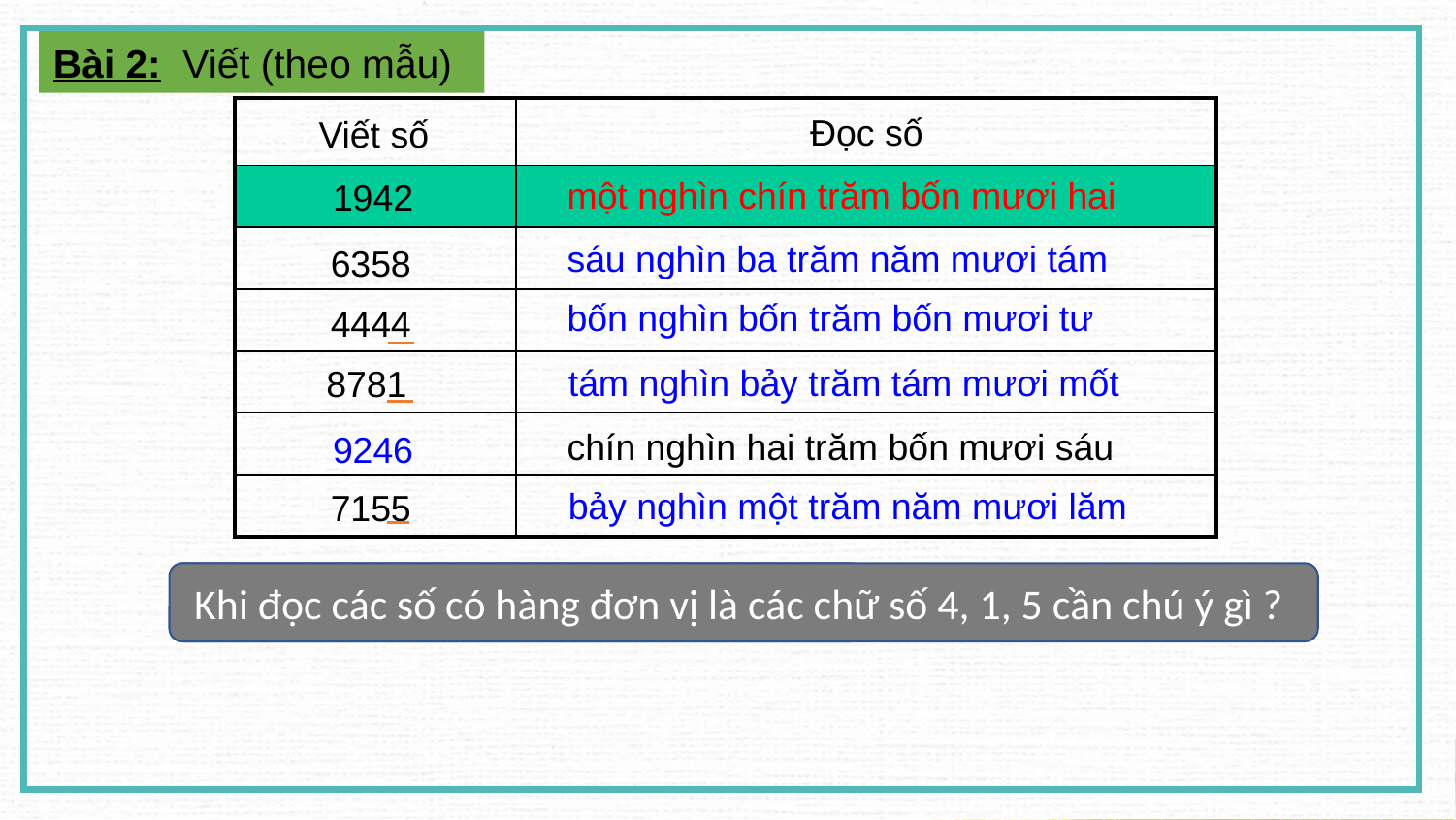

Bài 2:  Viết (theo mẫu)
|  |  |
| --- | --- |
|  |  |
|  |  |
|  |  |
|  |  |
|  |  |
|  |  |
Đọc số
Viết số
một nghìn chín trăm bốn mươi hai
1942
sáu nghìn ba trăm năm mươi tám
6358
bốn nghìn bốn trăm bốn mươi tư
4444
tám nghìn bảy trăm tám mươi mốt
8781
chín nghìn hai trăm bốn mươi sáu
9246
bảy nghìn một trăm năm mươi lăm
7155
Khi đọc các số có hàng đơn vị là các chữ số 4, 1, 5 cần chú ý gì ?
Nêu cách đọc số có bốn chữ số.